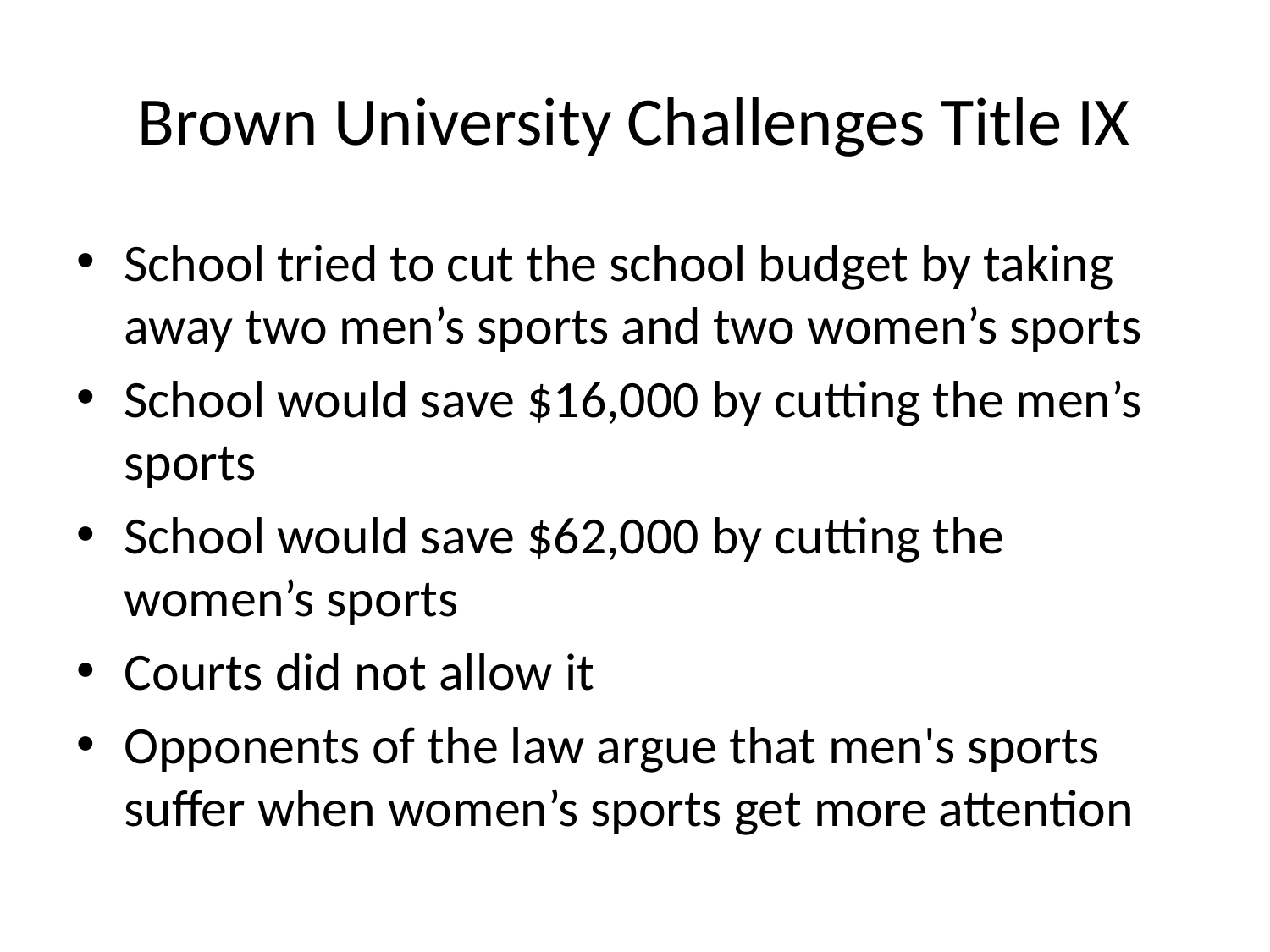

# Brown University Challenges Title IX
School tried to cut the school budget by taking away two men’s sports and two women’s sports
School would save $16,000 by cutting the men’s sports
School would save $62,000 by cutting the women’s sports
Courts did not allow it
Opponents of the law argue that men's sports suffer when women’s sports get more attention